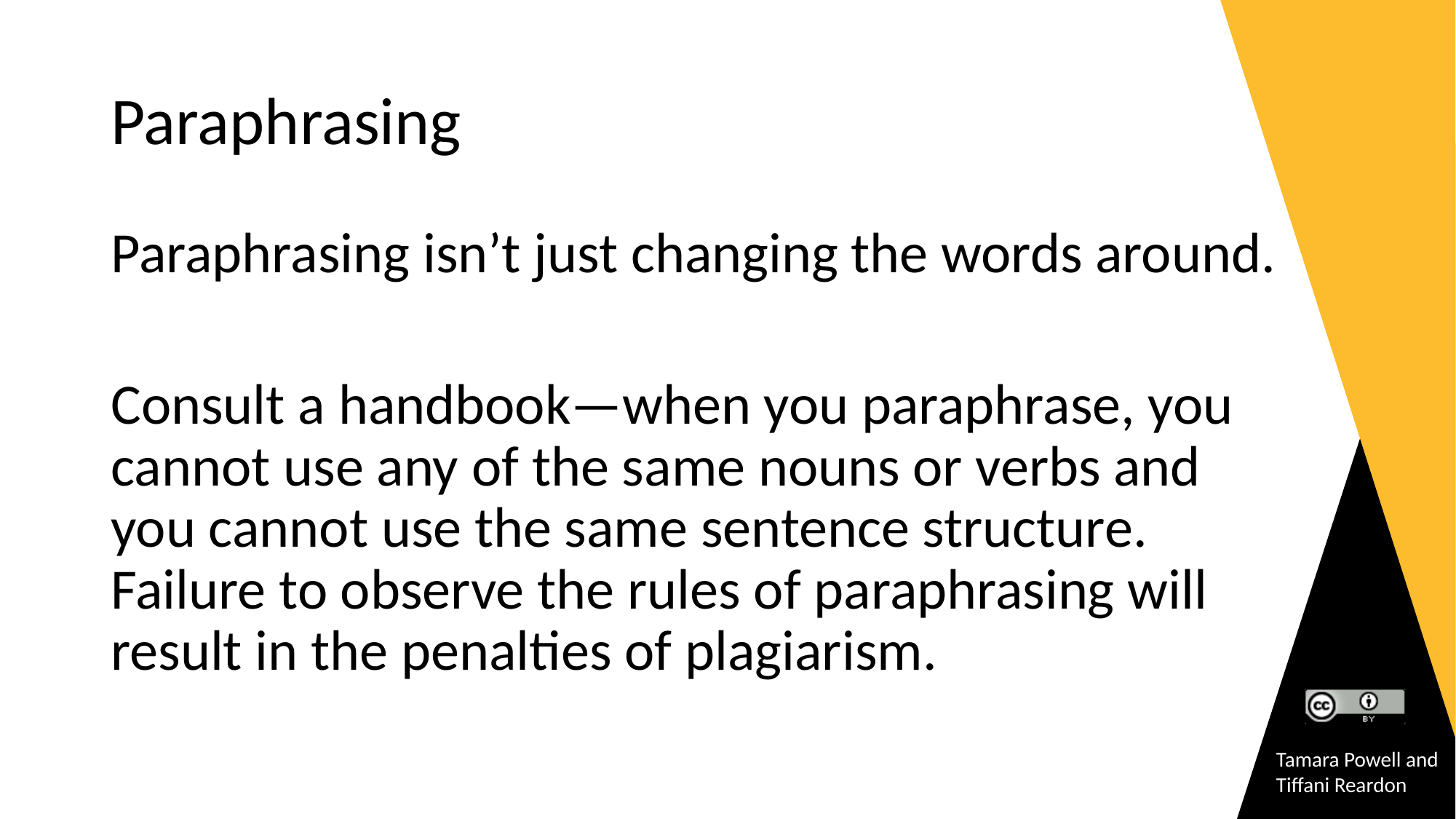

# Paraphrasing
Paraphrasing isn’t just changing the words around.

Consult a handbook—when you paraphrase, you cannot use any of the same nouns or verbs and you cannot use the same sentence structure. Failure to observe the rules of paraphrasing will result in the penalties of plagiarism.